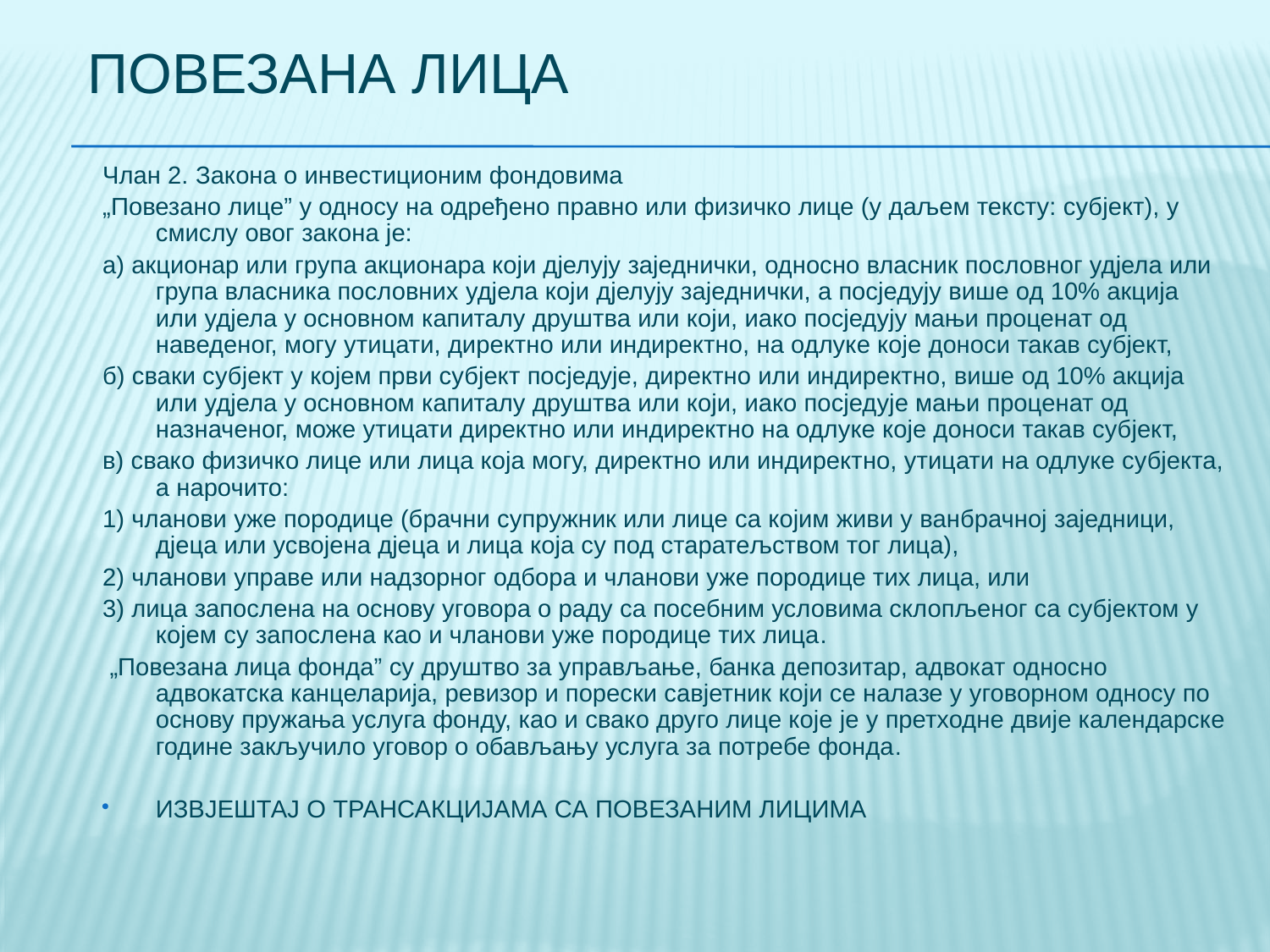

# Повезана лица
Члан 2. Закона о инвестиционим фондовима
„Повезано лице” у односу на одређено правно или физичко лице (у даљем тексту: субјект), у смислу овог закона је:
a) акционар или група акционара који дјелују заједнички, односно власник пословног удјела или група власника пословних удјела који дјелују заједнички, а посједују више од 10% акција или удјела у основном капиталу друштва или који, иако посједују мањи проценат од наведеног, могу утицати, директно или индиректно, на одлуке које доноси такав субјект,
б) сваки субјект у којем први субјект посједује, директно или индиректно, више од 10% акција или удјела у основном капиталу друштва или који, иако посједује мањи проценат од назначеног, може утицати директно или индиректно на одлуке које доноси такав субјект,
в) свако физичко лице или лица која могу, директно или индиректно, утицати на одлуке субјекта, а нарочито:
1) чланови уже породице (брачни супружник или лице са којим живи у ванбрачној заједници, дјеца или усвојена дјеца и лица која су под старатељством тог лица),
2) чланови управе или надзорног одбора и чланови уже породице тих лица, или
3) лица запослена на основу уговора о раду са посебним условима склопљеног са субјектом у којем су запослена као и чланови уже породице тих лица.
 „Повезанa лица фонда” су друштво за управљање, банка депозитар, адвокат односно адвокатска канцеларија, ревизор и порески савјетник који се налазе у уговорном односу по основу пружања услуга фонду, као и свако друго лице које је у претходне двије календарске године закључило уговор о обављању услуга за потребе фонда.

ИЗВЈЕШТАЈ О ТРАНСАКЦИЈАМА СА ПОВЕЗАНИМ ЛИЦИМА